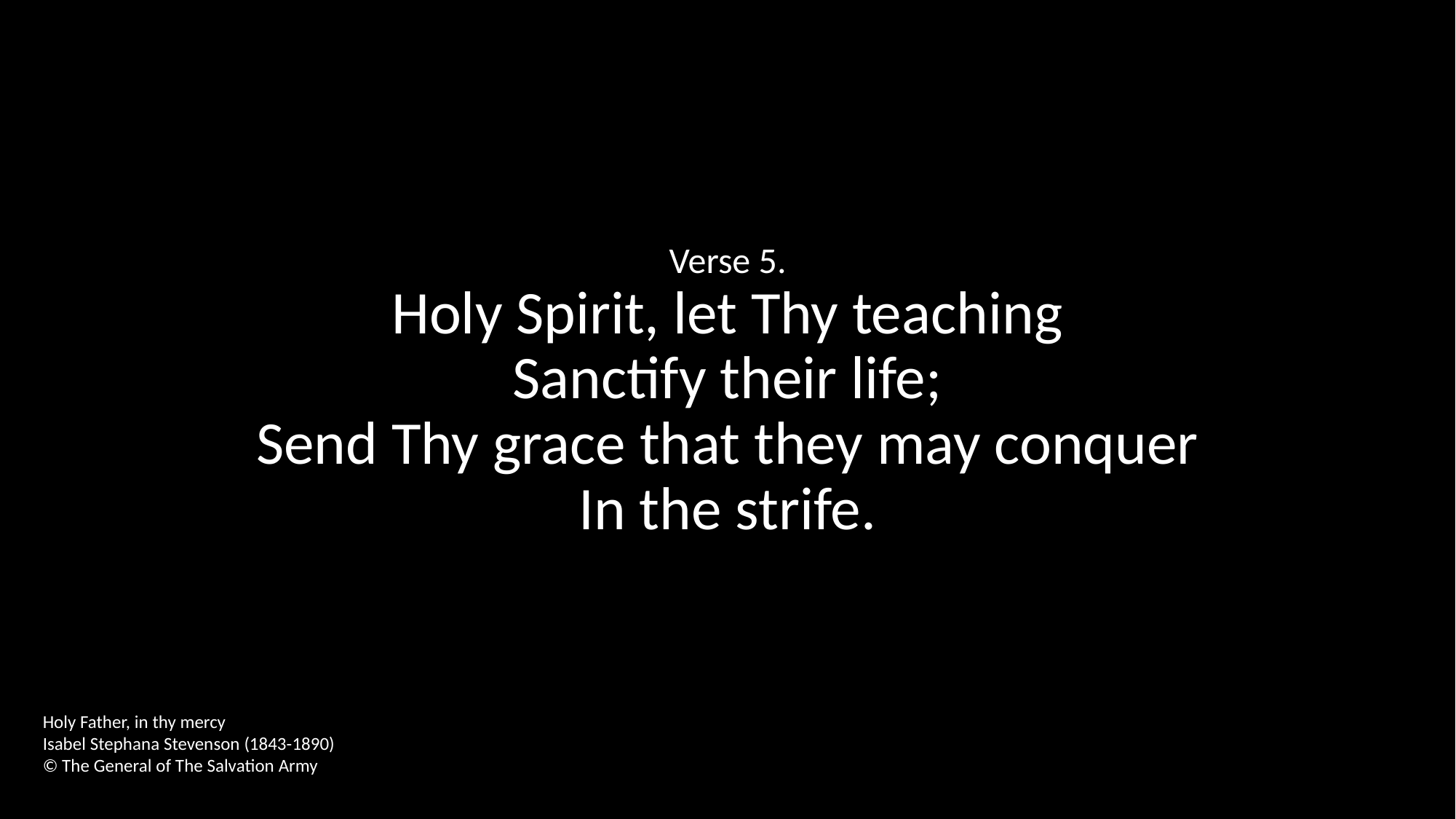

Verse 5.
Holy Spirit, let Thy teaching
Sanctify their life;
Send Thy grace that they may conquer
In the strife.
Holy Father, in thy mercy
Isabel Stephana Stevenson (1843-1890)
© The General of The Salvation Army